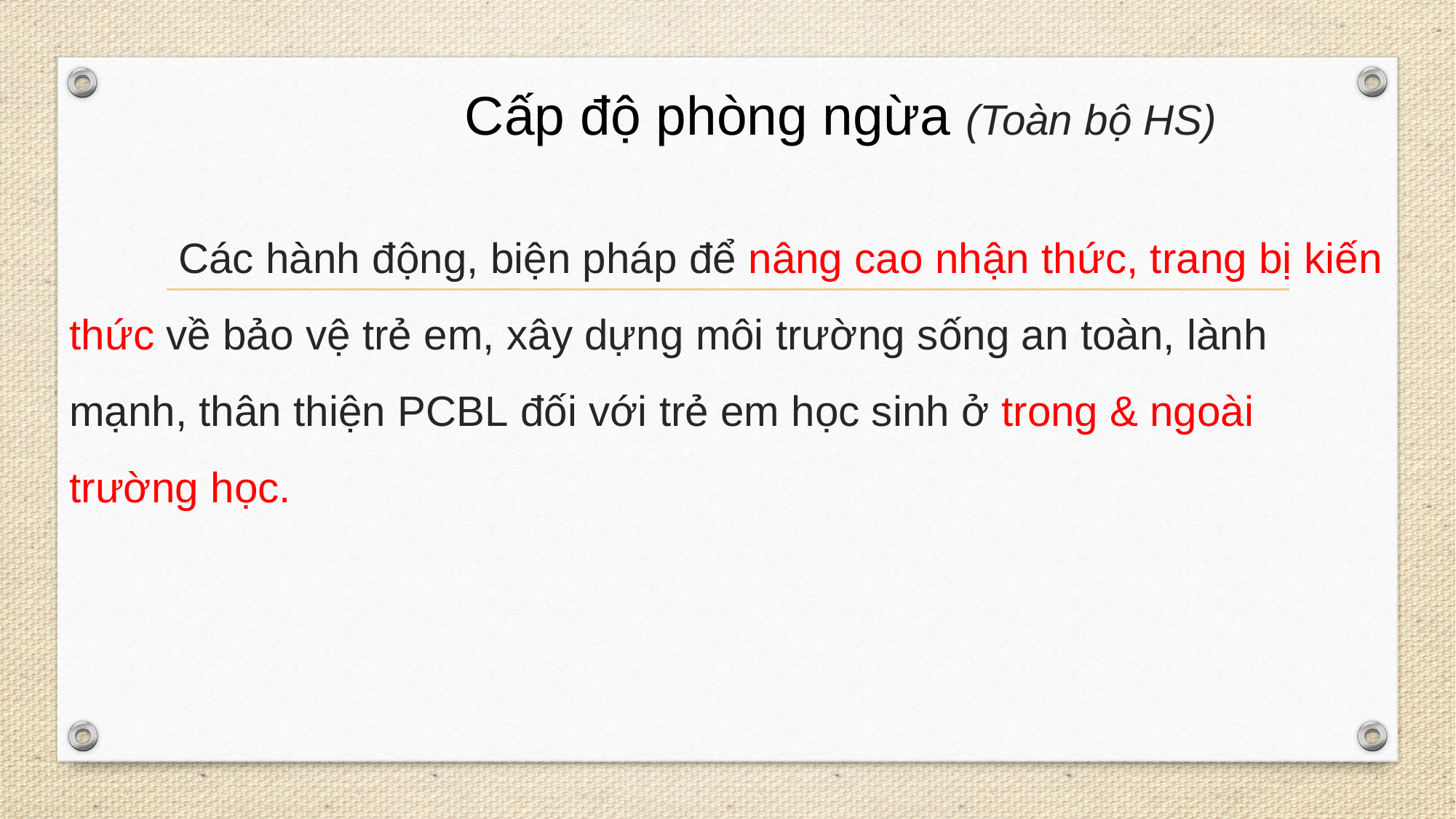

# Cấp độ phòng ngừa (Toàn bộ HS)
	Các hành động, biện pháp để nâng cao nhận thức, trang bị kiến thức về bảo vệ trẻ em, xây dựng môi trường sống an toàn, lành mạnh, thân thiện PCBL đối với trẻ em học sinh ở trong & ngoài trường học.